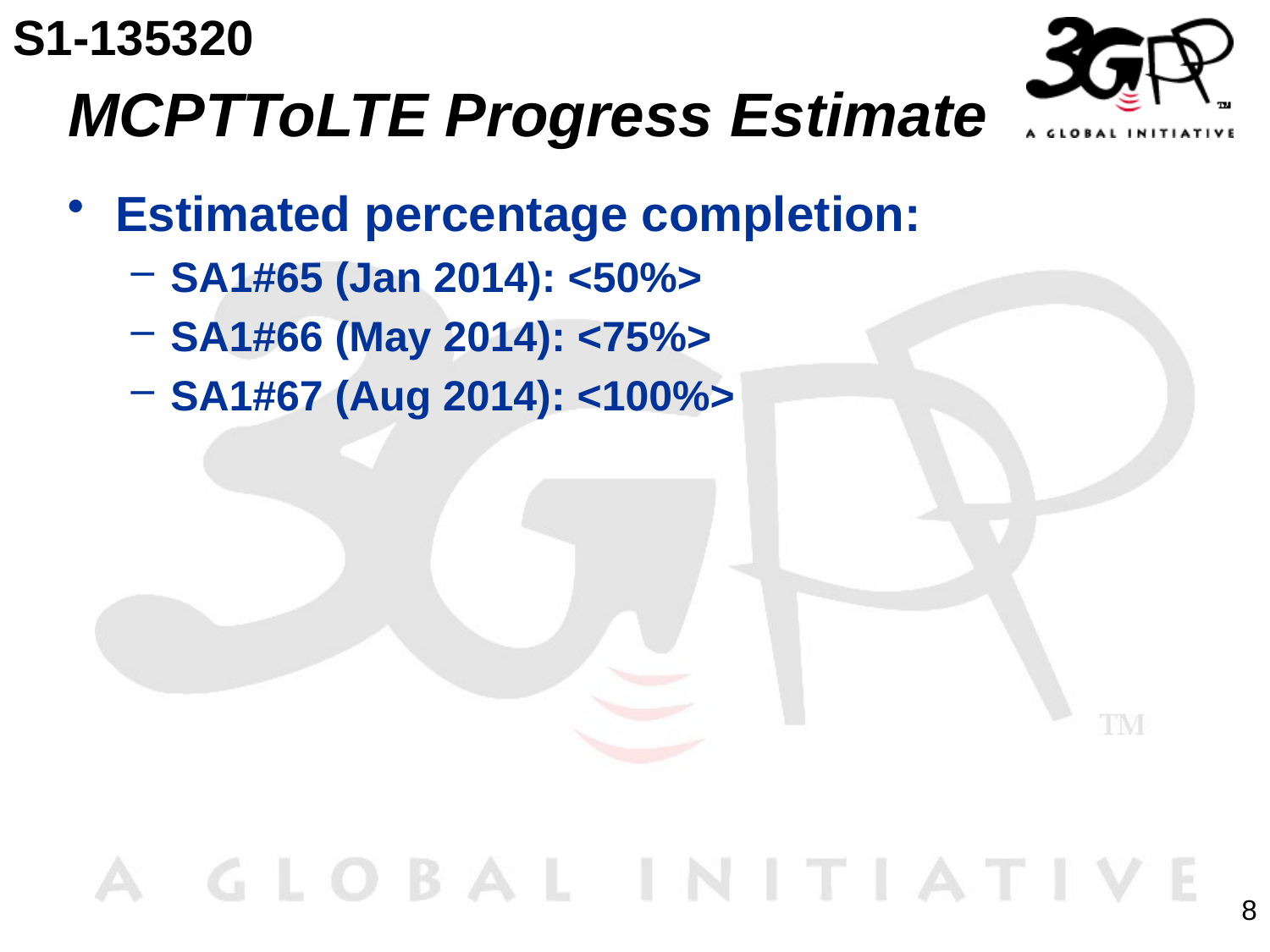

S1-135320
# MCPTToLTE Progress Estimate
Estimated percentage completion:
SA1#65 (Jan 2014): <50%>
SA1#66 (May 2014): <75%>
SA1#67 (Aug 2014): <100%>
8